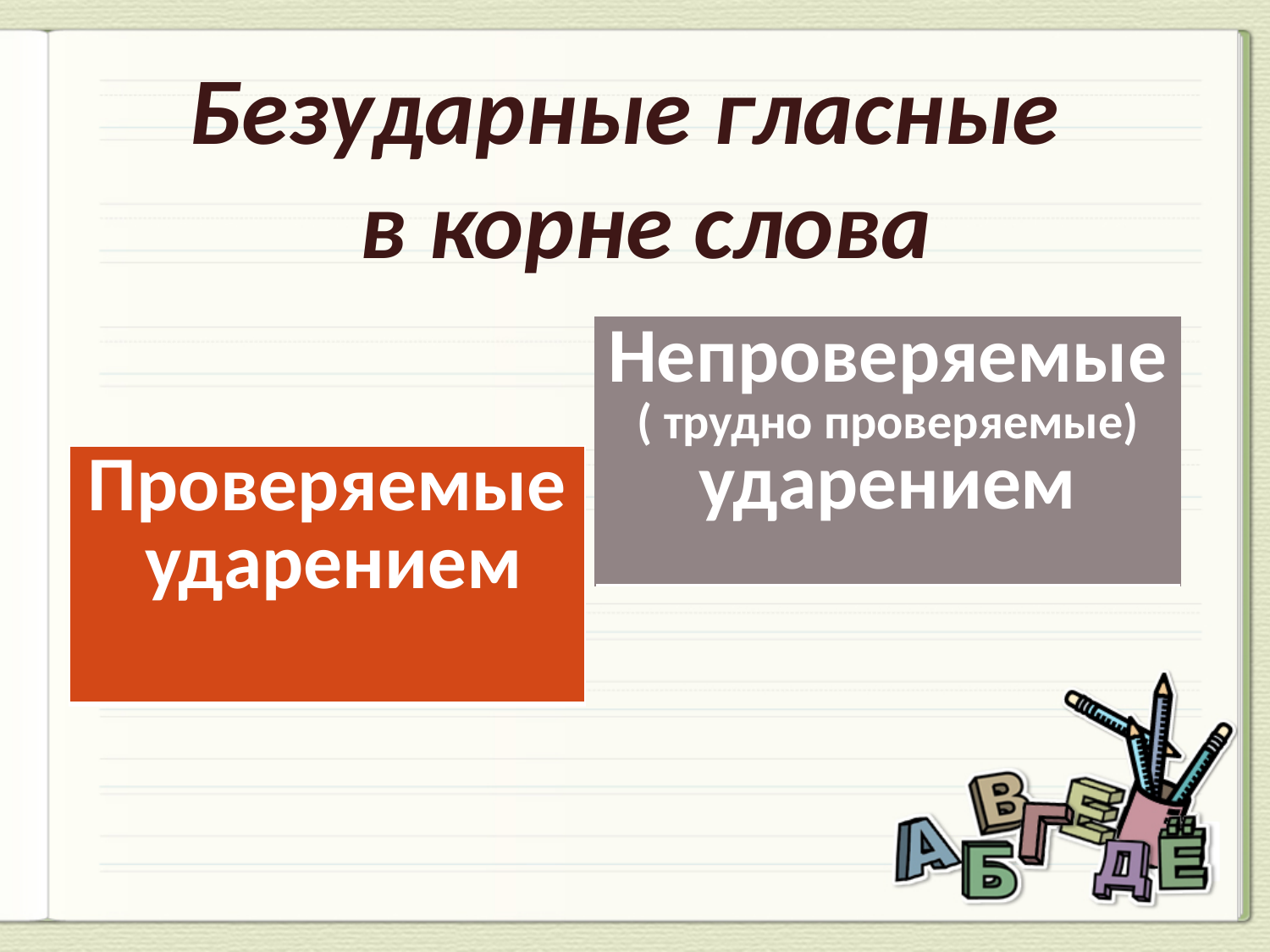

# Безударные гласные в корне слова
| Непроверяемые ( трудно проверяемые) ударением |
| --- |
| Проверяемые ударением |
| --- |